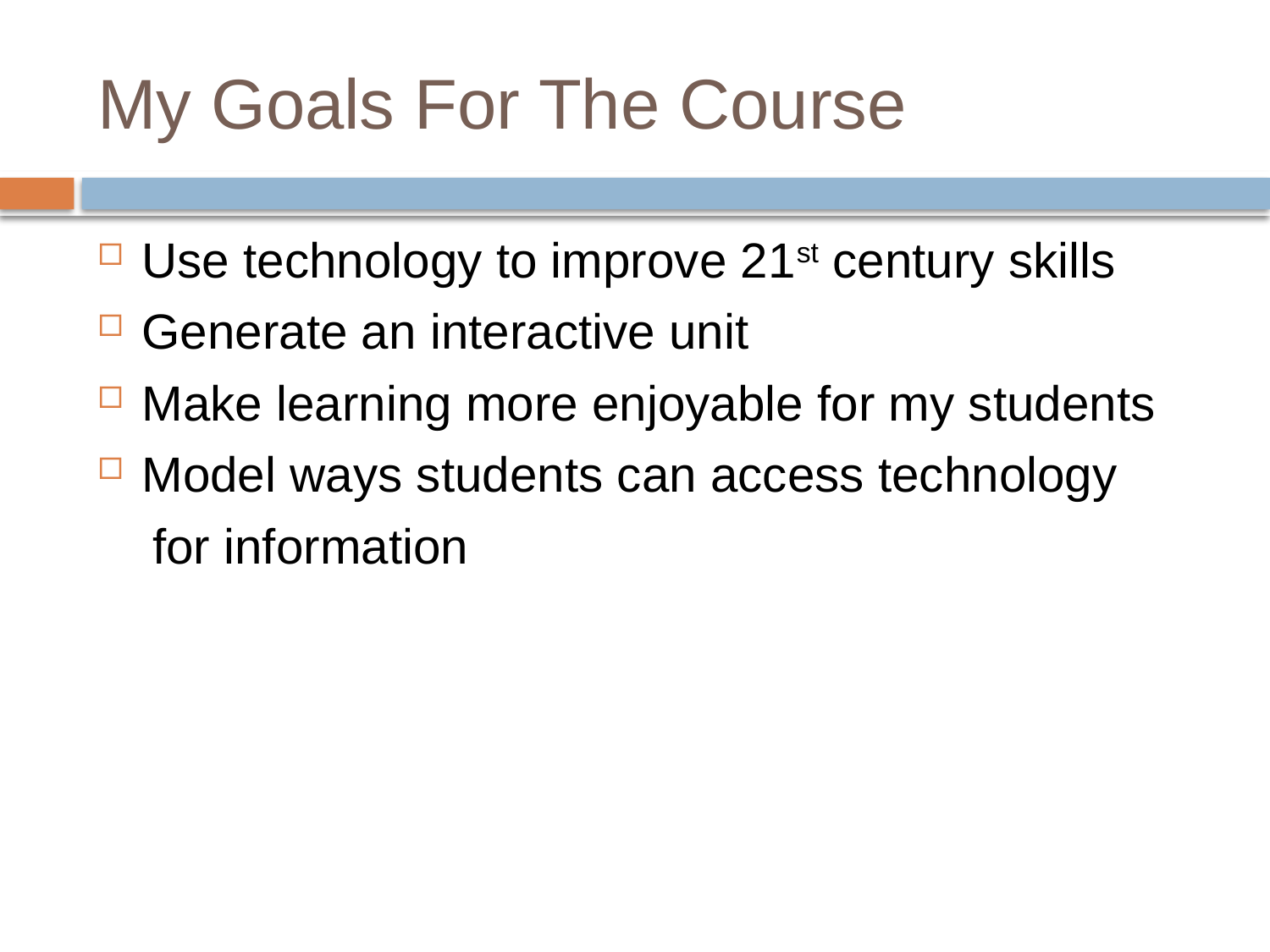

# My Goals For The Course
Use technology to improve 21st century skills
Generate an interactive unit
Make learning more enjoyable for my students
Model ways students can access technology
    for information